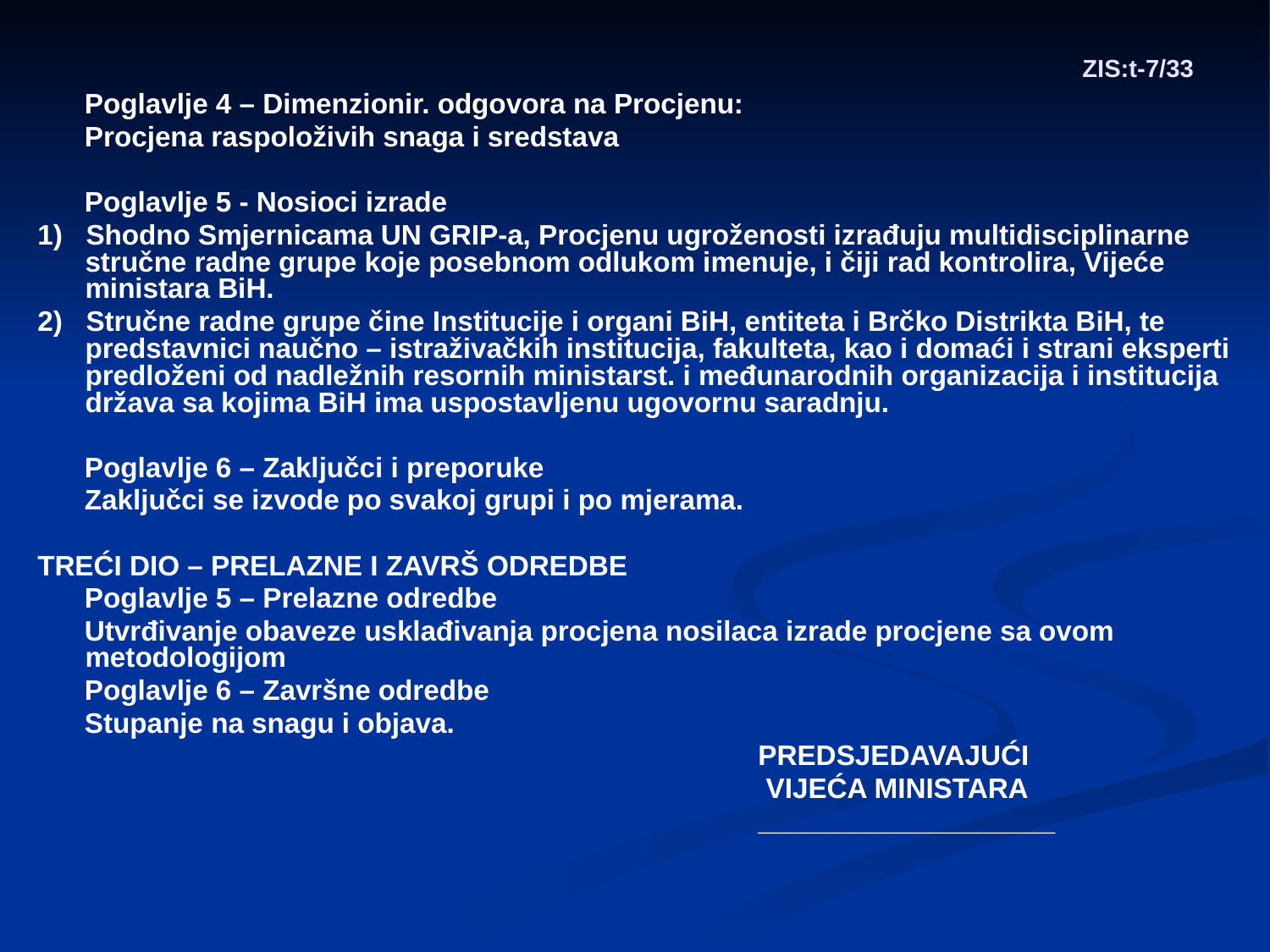

# ZIS:t-7/33
      Poglavlje 4 – Dimenzionir. odgovora na Procjenu:
      Procjena raspoloživih snaga i sredstava

      Poglavlje 5 - Nosioci izrade
1)   Shodno Smjernicama UN GRIP-a, Procjenu ugroženosti izrađuju multidisciplinarne stručne radne grupe koje posebnom odlukom imenuje, i čiji rad kontrolira, Vijeće ministara BiH.
2)   Stručne radne grupe čine Institucije i organi BiH, entiteta i Brčko Distrikta BiH, te predstavnici naučno – istraživačkih institucija, fakulteta, kao i domaći i strani eksperti predloženi od nadležnih resornih ministarst. i međunarodnih organizacija i institucija država sa kojima BiH ima uspostavljenu ugovornu saradnju.

      Poglavlje 6 – Zaključci i preporuke
      Zaključci se izvode po svakoj grupi i po mjerama.

TREĆI DIO – PRELAZNE I ZAVRŠ ODREDBE
      Poglavlje 5 – Prelazne odredbe
      Utvrđivanje obaveze usklađivanja procjena nosilaca izrade procjene sa ovom metodologijom
      Poglavlje 6 – Završne odredbe
      Stupanje na snagu i objava.
                                                                                            PREDSJEDAVAJUĆI
                                                                                             VIJEĆA MINISTARA
                                                                                            ___________________